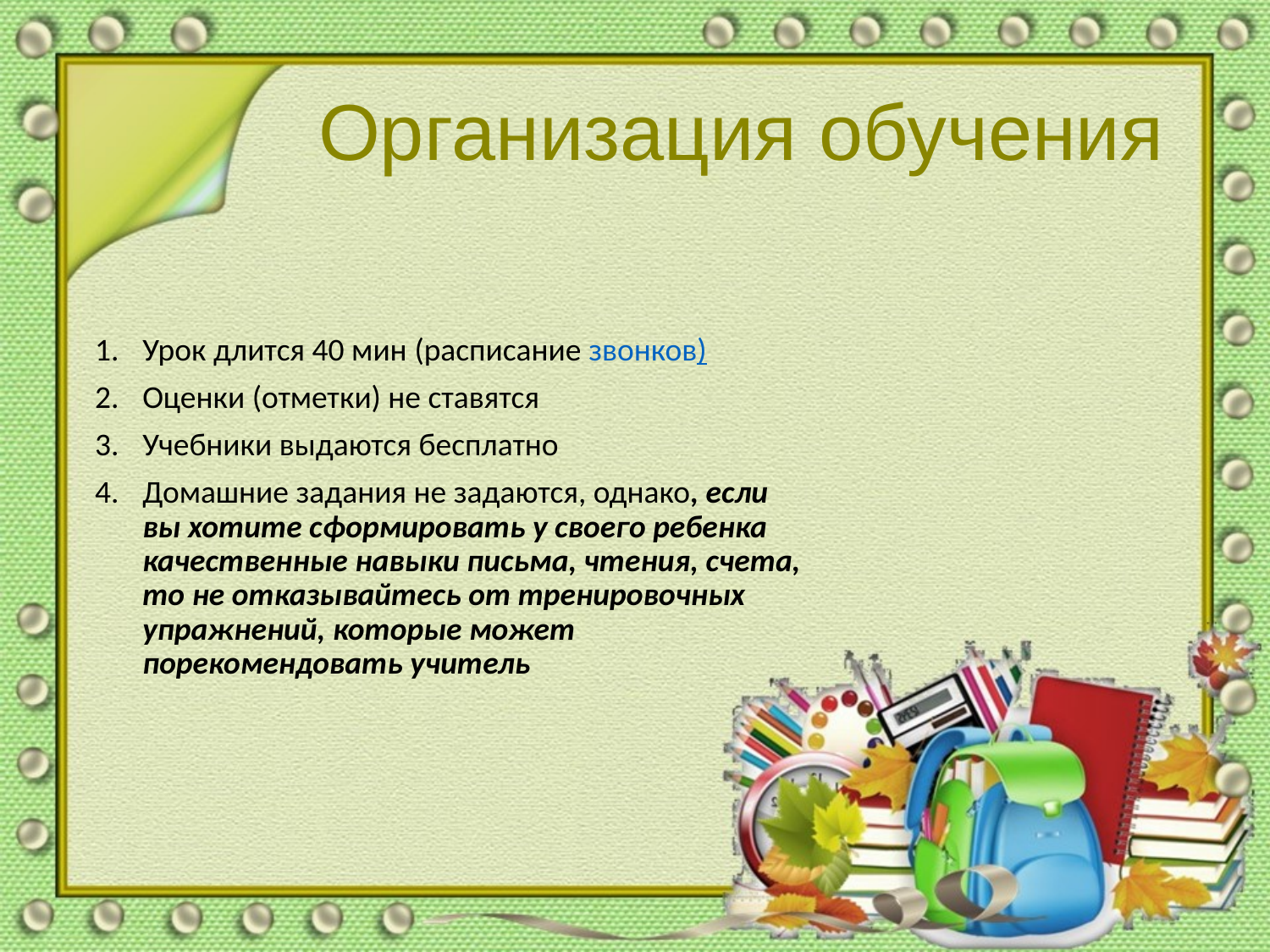

# Организация обучения
Урок длится 40 мин (расписание звонков)
Оценки (отметки) не ставятся
Учебники выдаются бесплатно
Домашние задания не задаются, однако, если вы хотите сформировать у своего ребенка качественные навыки письма, чтения, счета, то не отказывайтесь от тренировочных упражнений, которые может порекомендовать учитель